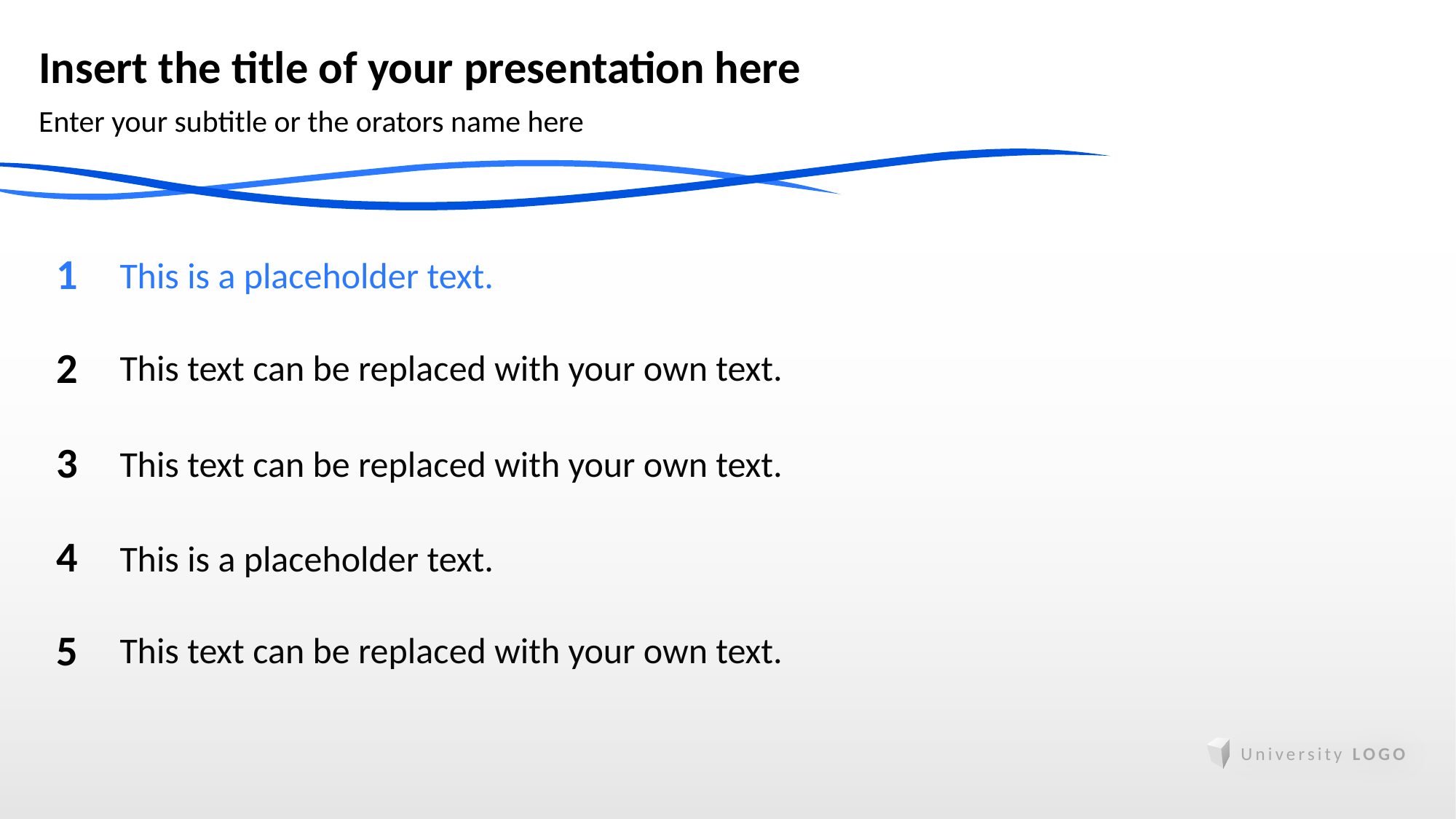

# Insert the title of your presentation here
Enter your subtitle or the orators name here

1
This is a placeholder text.
2
This text can be replaced with your own text.
3
This text can be replaced with your own text.
4
This is a placeholder text.
5
This text can be replaced with your own text.